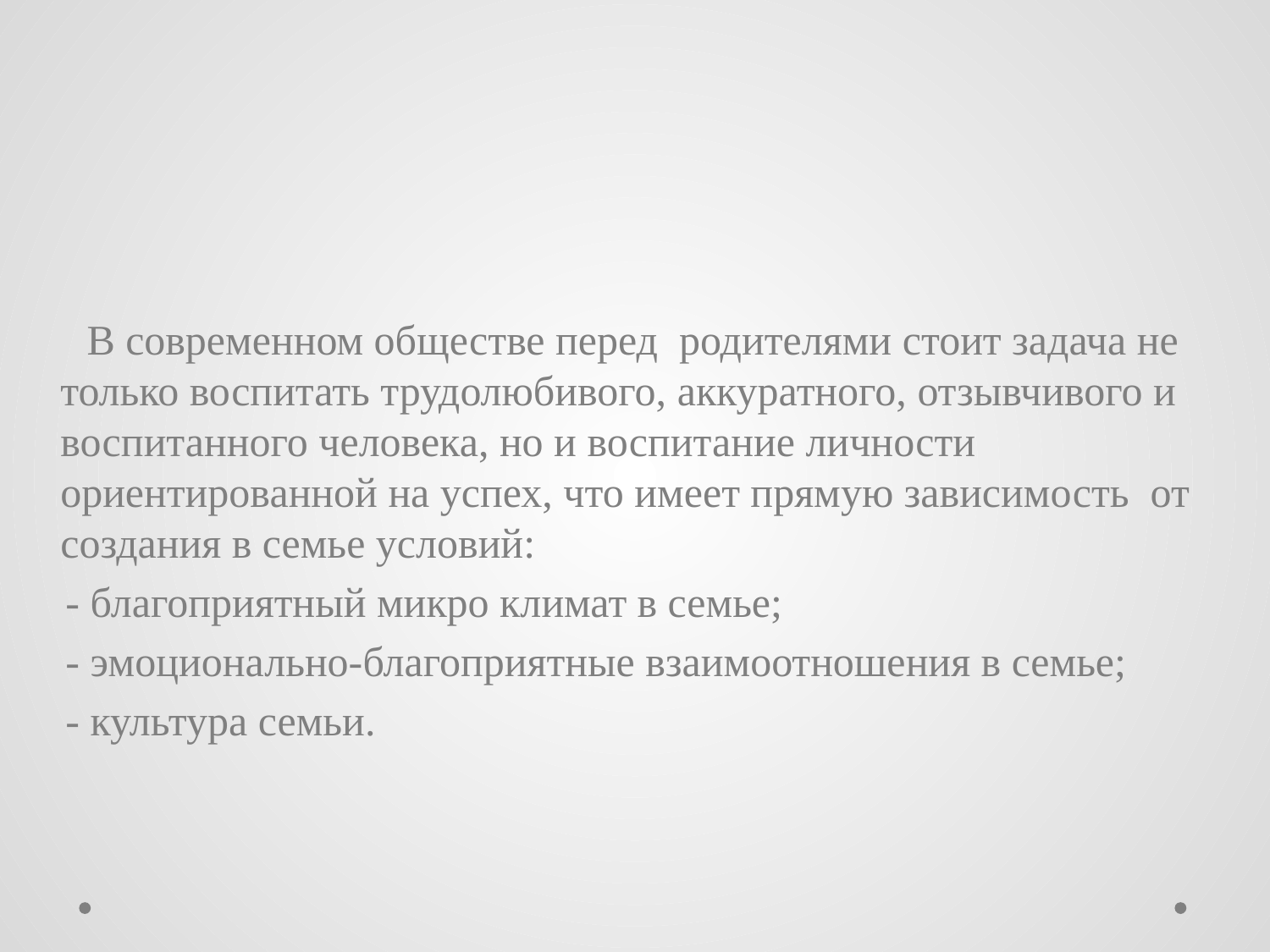

В современном обществе перед  родителями стоит задача не только воспитать трудолюбивого, аккуратного, отзывчивого и воспитанного человека, но и воспитание личности ориентированной на успех, что имеет прямую зависимость  от создания в семье условий:
     - благоприятный микро климат в семье;
     - эмоционально-благоприятные взаимоотношения в семье;
     - культура семьи.